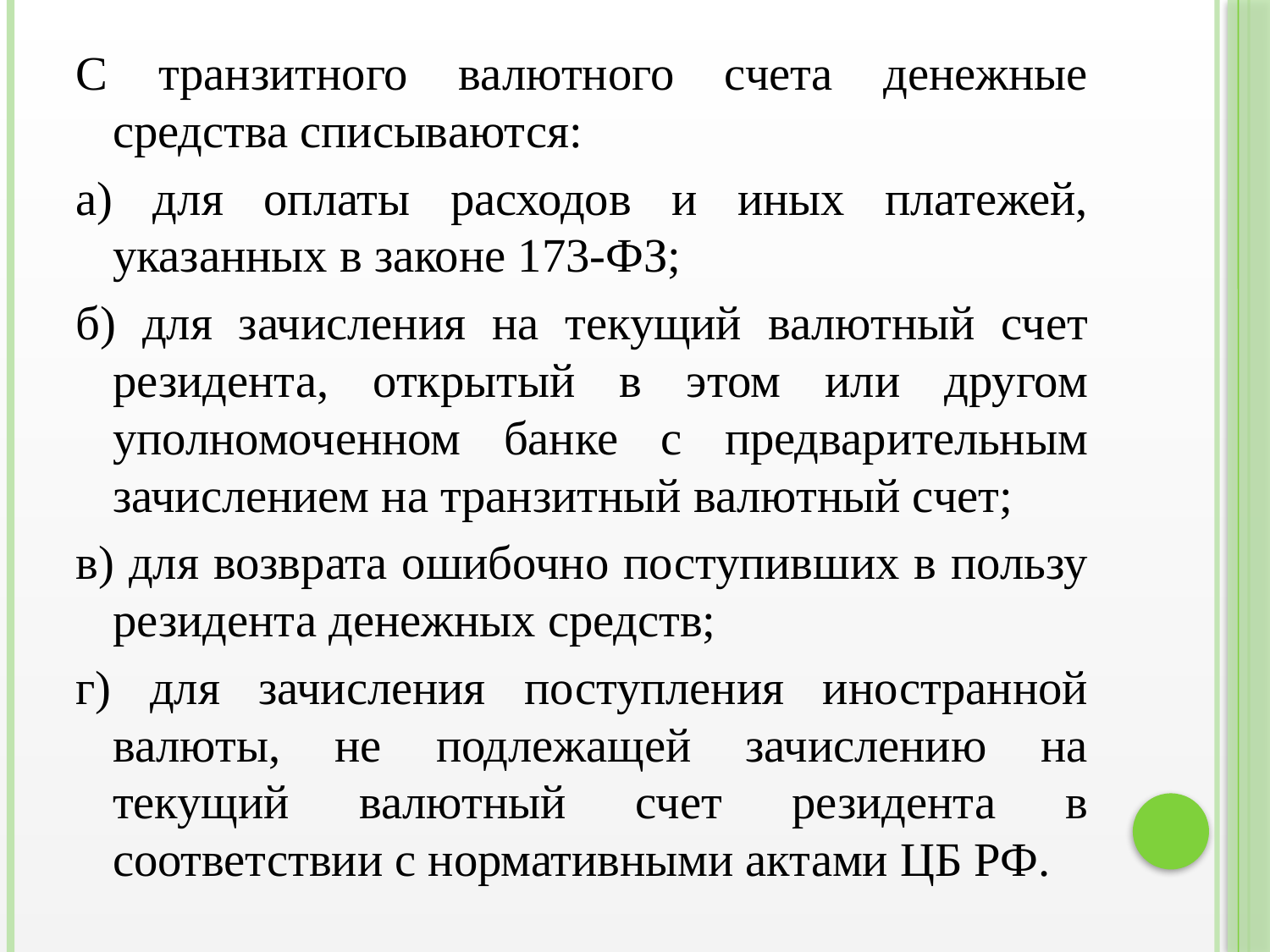

С транзитного валютного счета денежные средства списываются:
а) для оплаты расходов и иных платежей, указанных в законе 173-ФЗ;
б) для зачисления на текущий валютный счет резидента, открытый в этом или другом уполномоченном банке с предварительным зачислением на транзитный валютный счет;
в) для возврата ошибочно поступивших в пользу резидента денежных средств;
г) для зачисления поступления иностранной валюты, не подлежащей зачислению на текущий валютный счет резидента в соответствии с нормативными актами ЦБ РФ.